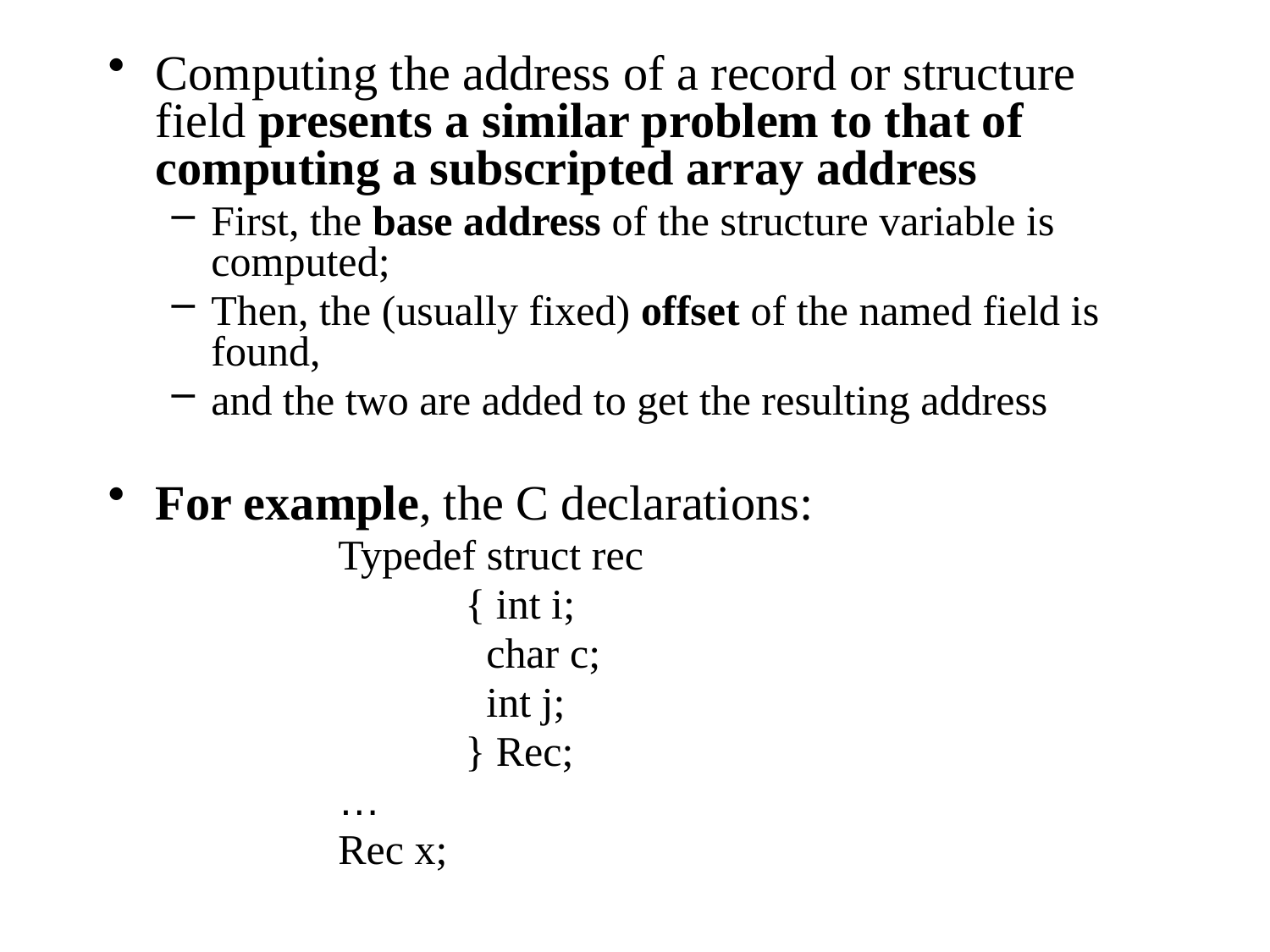

Computing the address of a record or structure field presents a similar problem to that of computing a subscripted array address
First, the base address of the structure variable is computed;
Then, the (usually fixed) offset of the named field is found,
and the two are added to get the resulting address

For example, the C declarations:
		Typedef struct rec
			{ int i;
			  char c;
			  int j;
			} Rec;
		…
		Rec x;